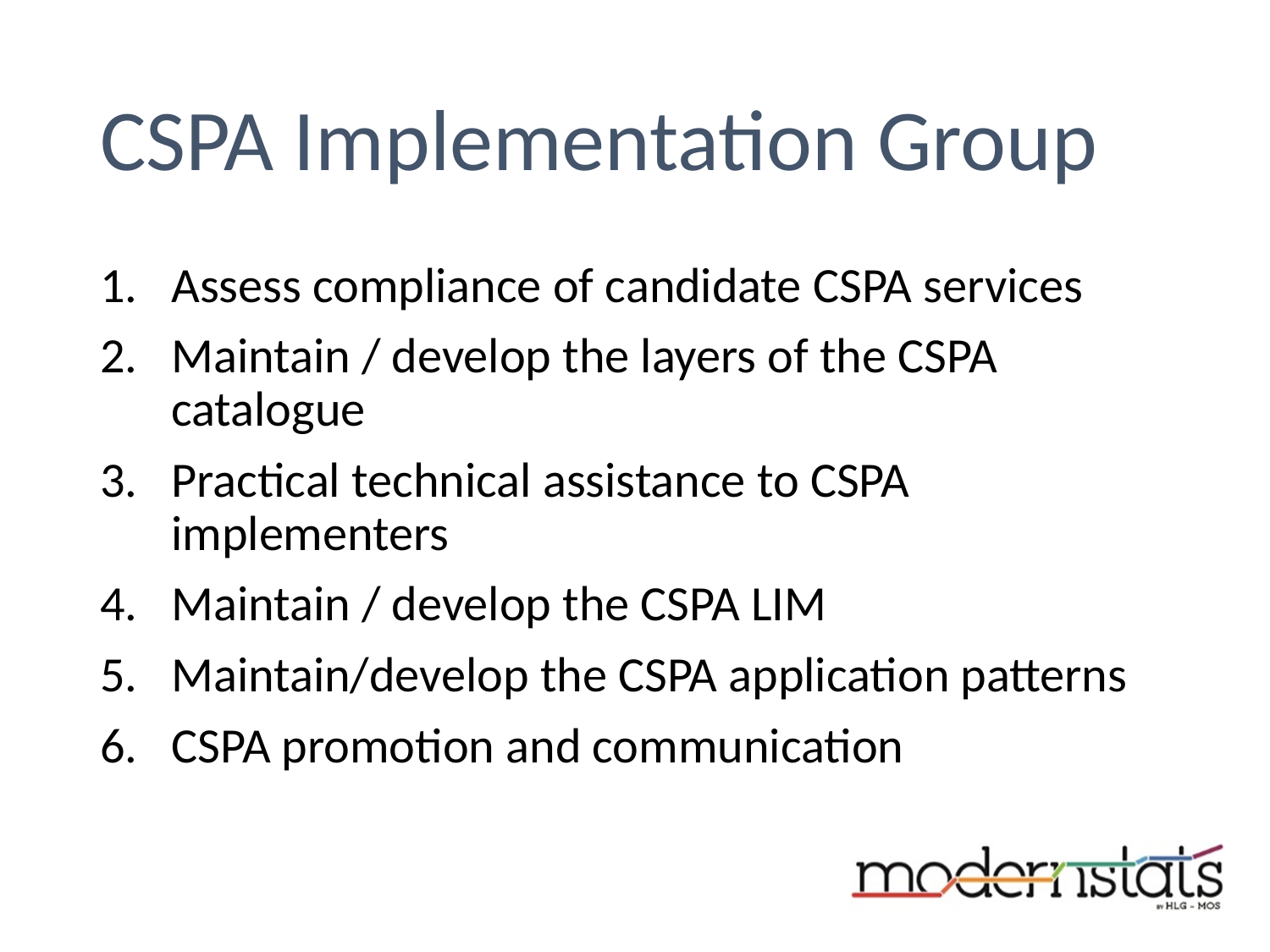

# CSPA Implementation Group
Assess compliance of candidate CSPA services
Maintain / develop the layers of the CSPA catalogue
Practical technical assistance to CSPA implementers
Maintain / develop the CSPA LIM
Maintain/develop the CSPA application patterns
CSPA promotion and communication